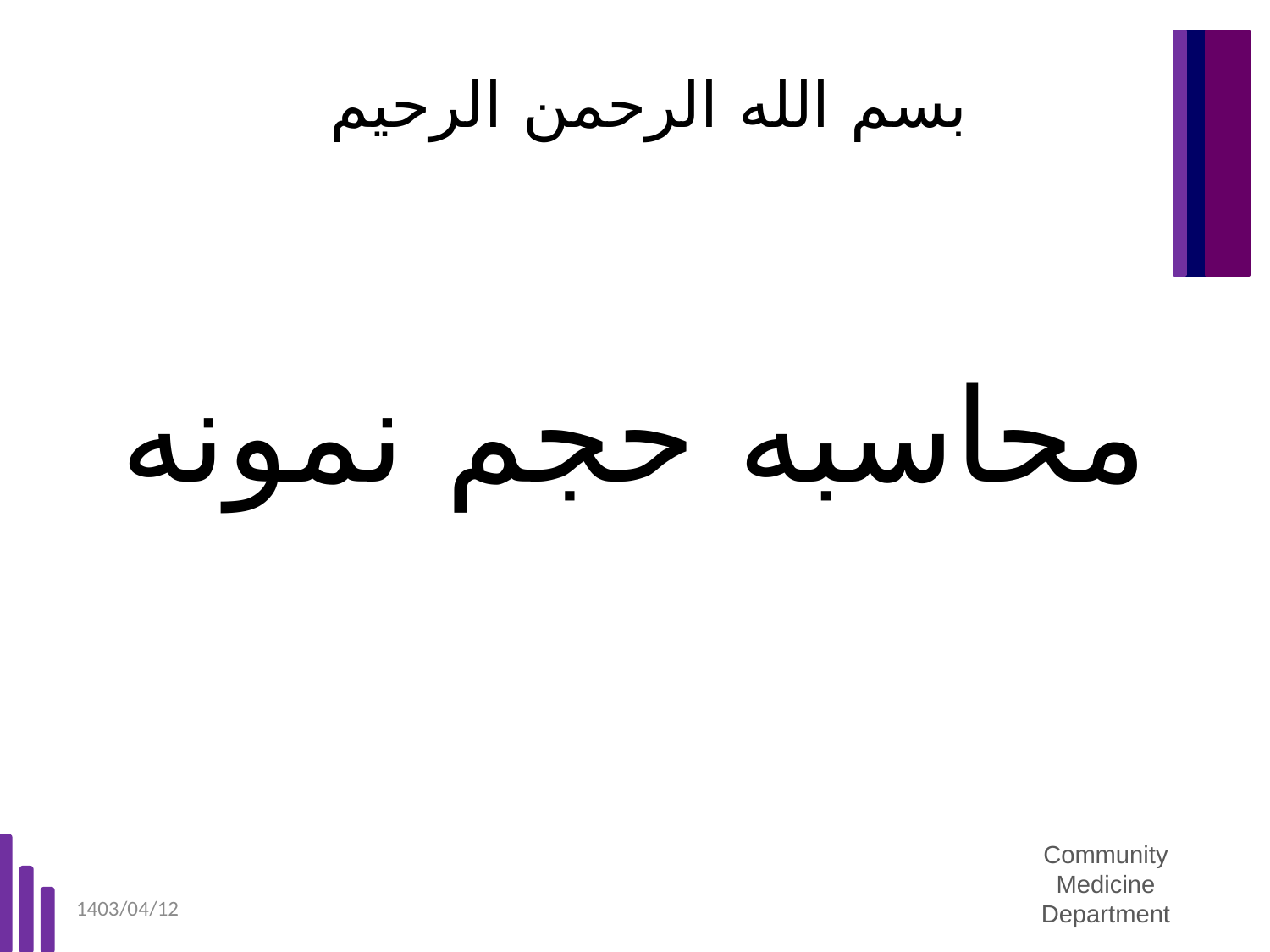

بسم الله الرحمن الرحیم
# محاسبه حجم نمونه

1403/04/12